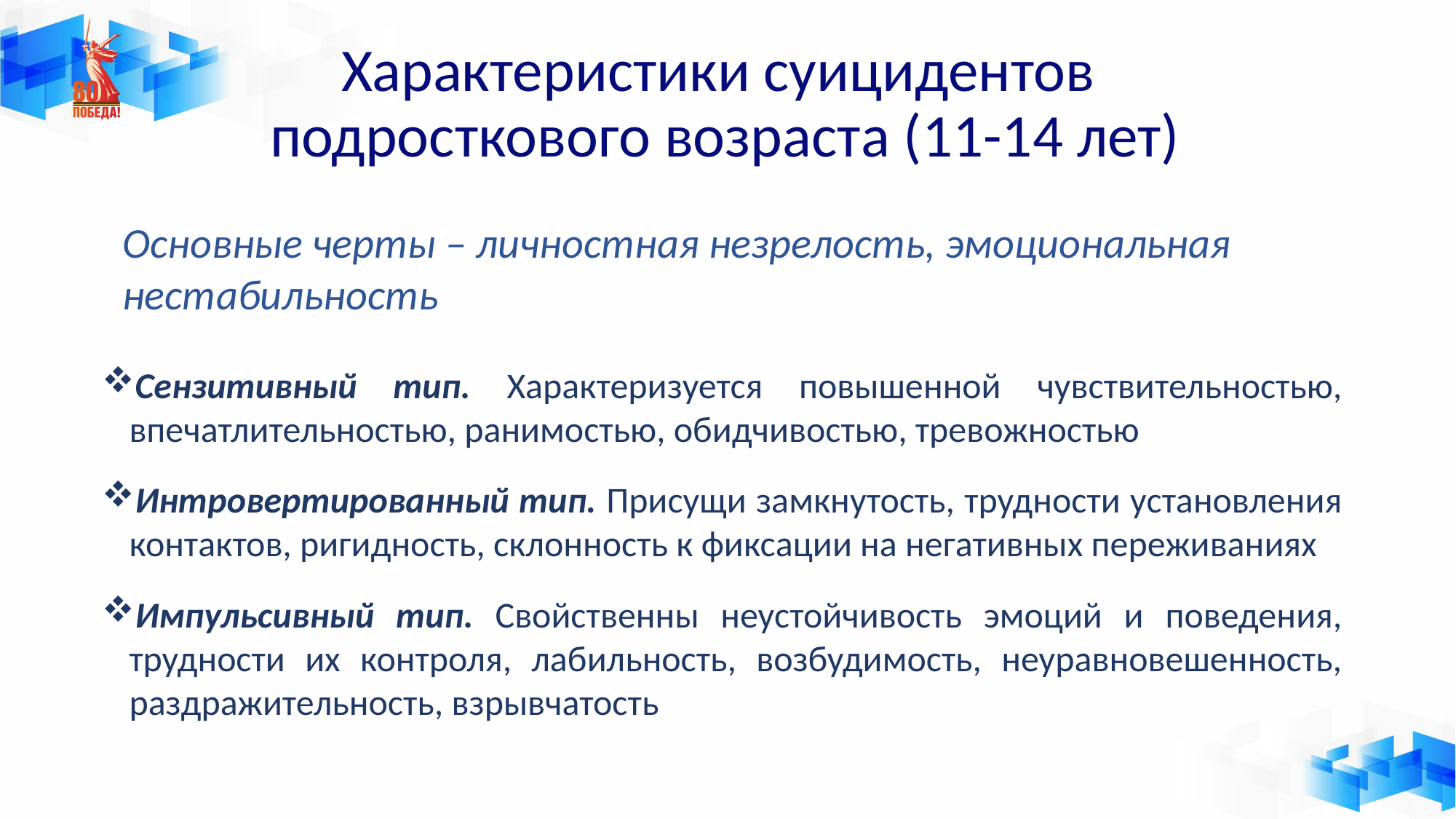

# Характеристики суицидентов подросткового возраста (11-14 лет)
Основные черты – личностная незрелость, эмоциональная нестабильность
Сензитивный тип. Характеризуется повышенной чувствительностью, впечатлительностью, ранимостью, обидчивостью, тревожностью
Интровертированный тип. Присущи замкнутость, трудности установления контактов, ригидность, склонность к фиксации на негативных переживаниях
Импульсивный тип. Свойственны неустойчивость эмоций и поведения, трудности их контроля, лабильность, возбудимость, неуравновешенность, раздражительность, взрывчатость